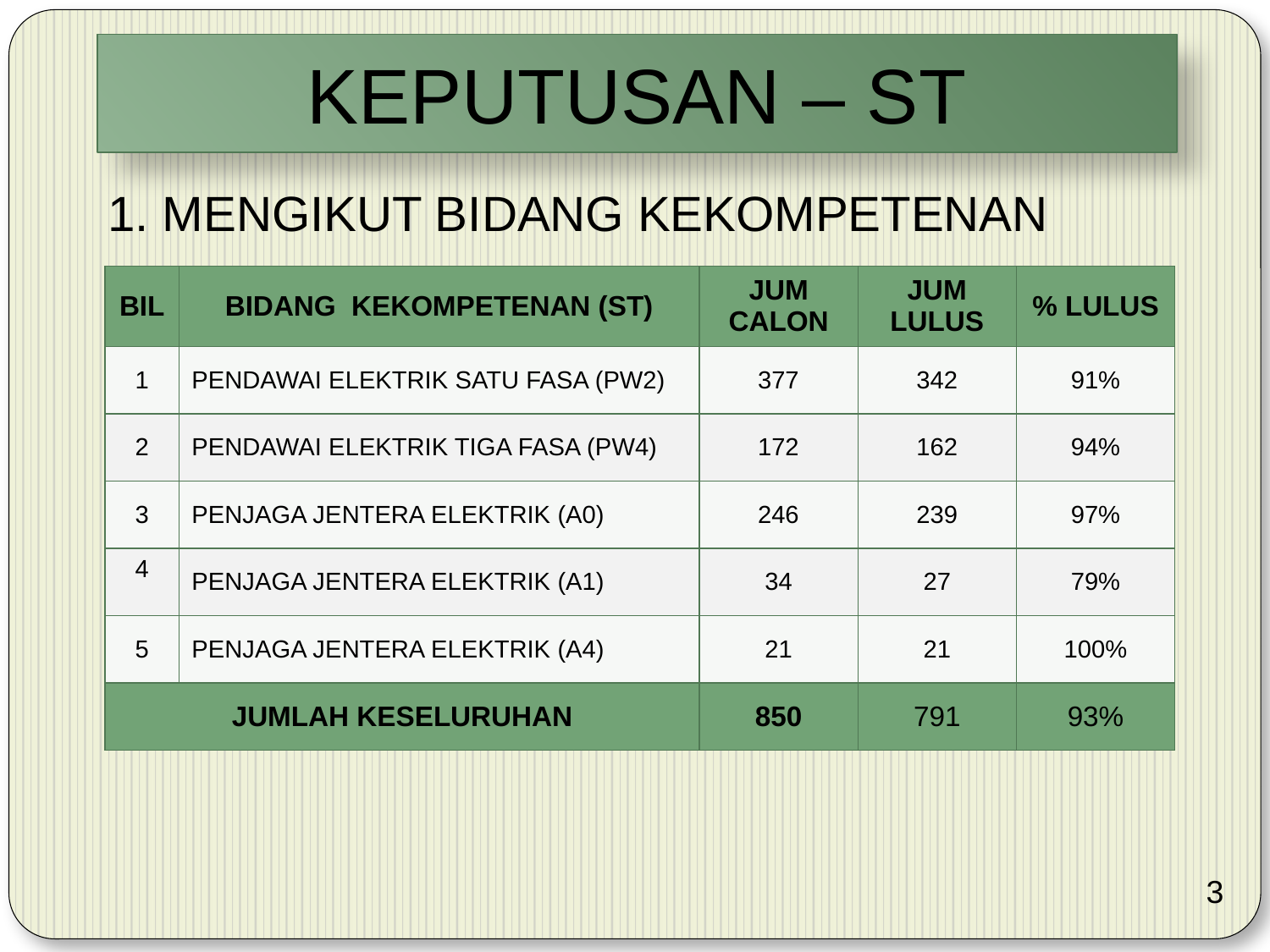

# KEPUTUSAN – ST
1. MENGIKUT BIDANG KEKOMPETENAN
| BIL | BIDANG KEKOMPETENAN (ST) | JUM CALON | JUM LULUS | % LULUS |
| --- | --- | --- | --- | --- |
| 1 | PENDAWAI ELEKTRIK SATU FASA (PW2) | 377 | 342 | 91% |
| 2 | PENDAWAI ELEKTRIK TIGA FASA (PW4) | 172 | 162 | 94% |
| 3 | PENJAGA JENTERA ELEKTRIK (A0) | 246 | 239 | 97% |
| 4 | PENJAGA JENTERA ELEKTRIK (A1) | 34 | 27 | 79% |
| 5 | PENJAGA JENTERA ELEKTRIK (A4) | 21 | 21 | 100% |
| JUMLAH KESELURUHAN |  | 850 | 791 | 93% |
3